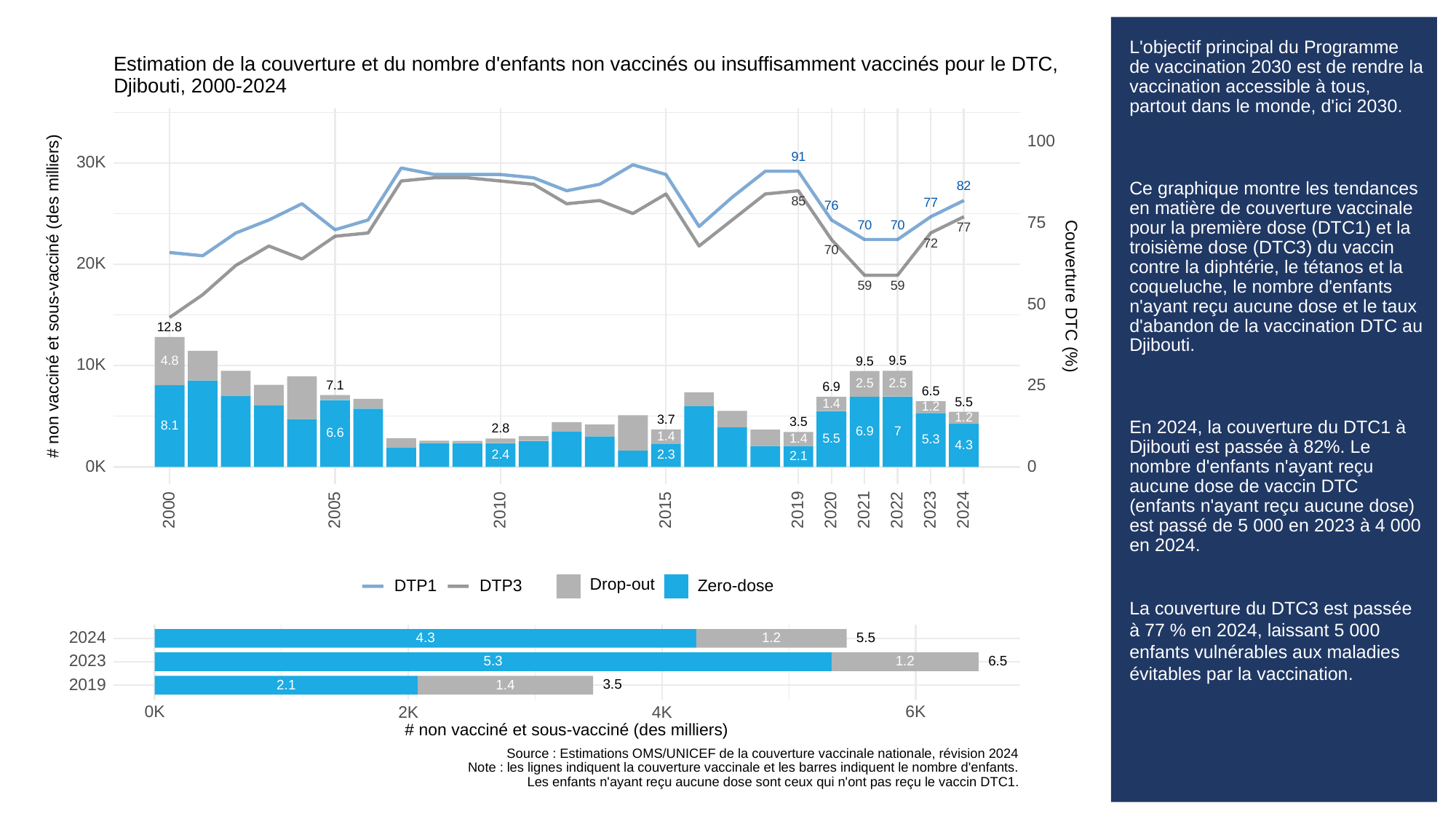

# L'objectif principal du Programme de vaccination 2030 est de rendre la vaccination accessible à tous, partout dans le monde, d'ici 2030.

Ce graphique montre les tendances en matière de couverture vaccinale pour la première dose (DTC1) et la troisième dose (DTC3) du vaccin contre la diphtérie, le tétanos et la coqueluche, le nombre d'enfants n'ayant reçu aucune dose et le taux d'abandon de la vaccination DTC au Djibouti.

En 2024, la couverture du DTC1 à Djibouti est passée à 82%. Le nombre d'enfants n'ayant reçu aucune dose de vaccin DTC (enfants n'ayant reçu aucune dose) est passé de 5 000 en 2023 à 4 000 en 2024.

La couverture du DTC3 est passée à 77 % en 2024, laissant 5 000 enfants vulnérables aux maladies évitables par la vaccination.

Estimation de la couverture et du nombre d'enfants non vaccinés ou insuffisamment vaccinés pour le DTC,
Djibouti, 2000-2024

100
91
30K

82
85
77
76

75
70
70
77
72
70
20K

59
59
# non vacciné et sous-vacciné (des milliers)
Couverture DTC (%)
50

12.8

4.8
9.5
9.5
10K

2.5
2.5
25

7.1
6.9

6.5

5.5

1.4

1.2

1.2

3.7

3.5

8.1

2.8

6.9

7
6.6

1.4

5.5
1.4
5.3

4.3

2.3
2.4

2.1
0K
0

2023
2000
2005
2010
2015
2019
2020
2021
2022
2024

Drop-out
DTP3
Zero-dose
DTP1

2024
4.3
1.2
5.5

2023
5.3
6.5
1.2

2019
3.5
2.1
1.4

0K
6K
2K
4K
# non vacciné et sous-vacciné (des milliers)
Source : Estimations OMS/UNICEF de la couverture vaccinale nationale, révision 2024
Note : les lignes indiquent la couverture vaccinale et les barres indiquent le nombre d'enfants.
Les enfants n'ayant reçu aucune dose sont ceux qui n'ont pas reçu le vaccin DTC1.